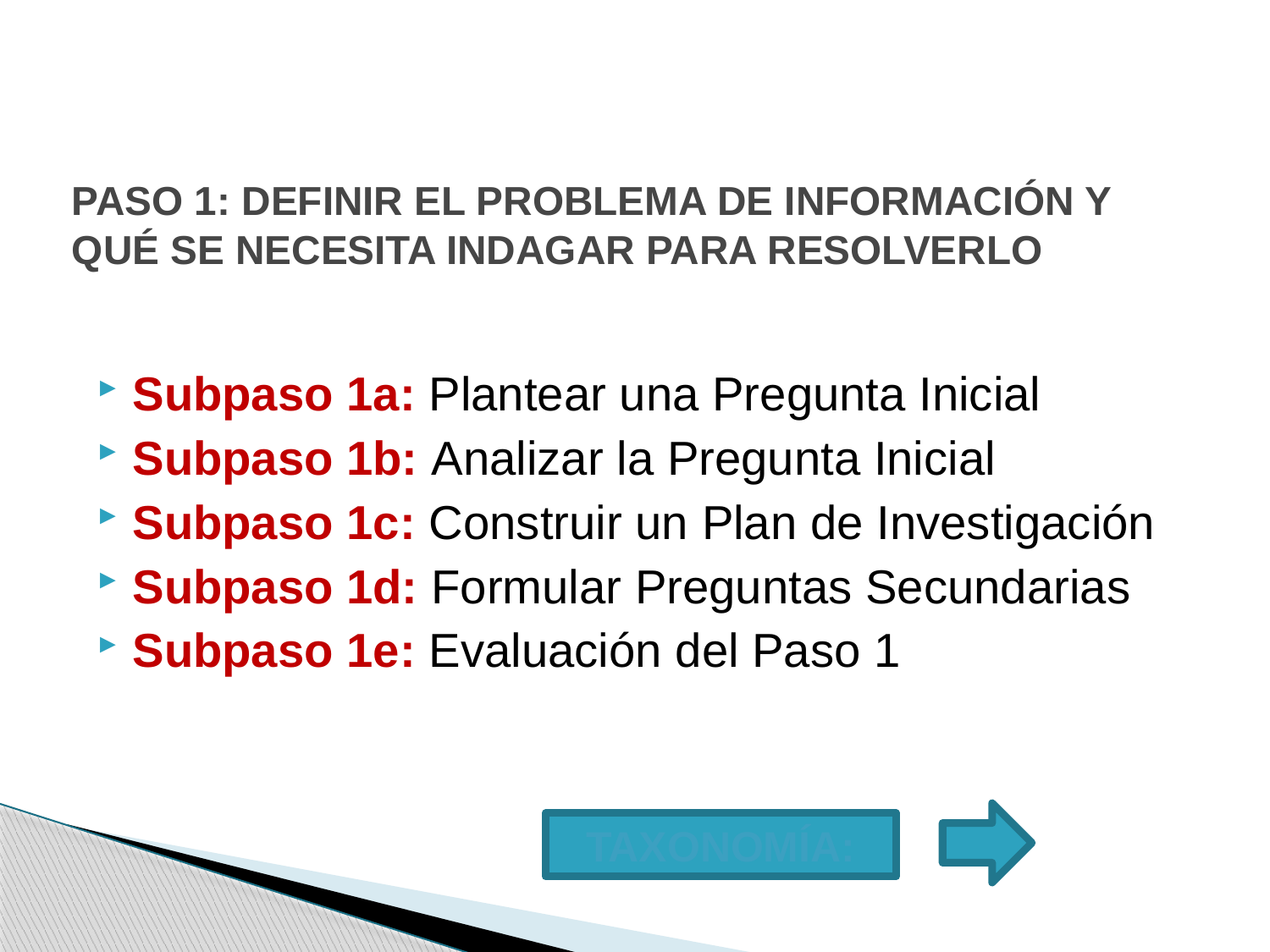

# PASO 1: DEFINIR EL PROBLEMA DE INFORMACIÓN Y QUÉ SE NECESITA INDAGAR PARA RESOLVERLO
Subpaso 1a: Plantear una Pregunta Inicial
Subpaso 1b: Analizar la Pregunta Inicial
Subpaso 1c: Construir un Plan de Investigación
Subpaso 1d: Formular Preguntas Secundarias
Subpaso 1e: Evaluación del Paso 1

Taxonomía: